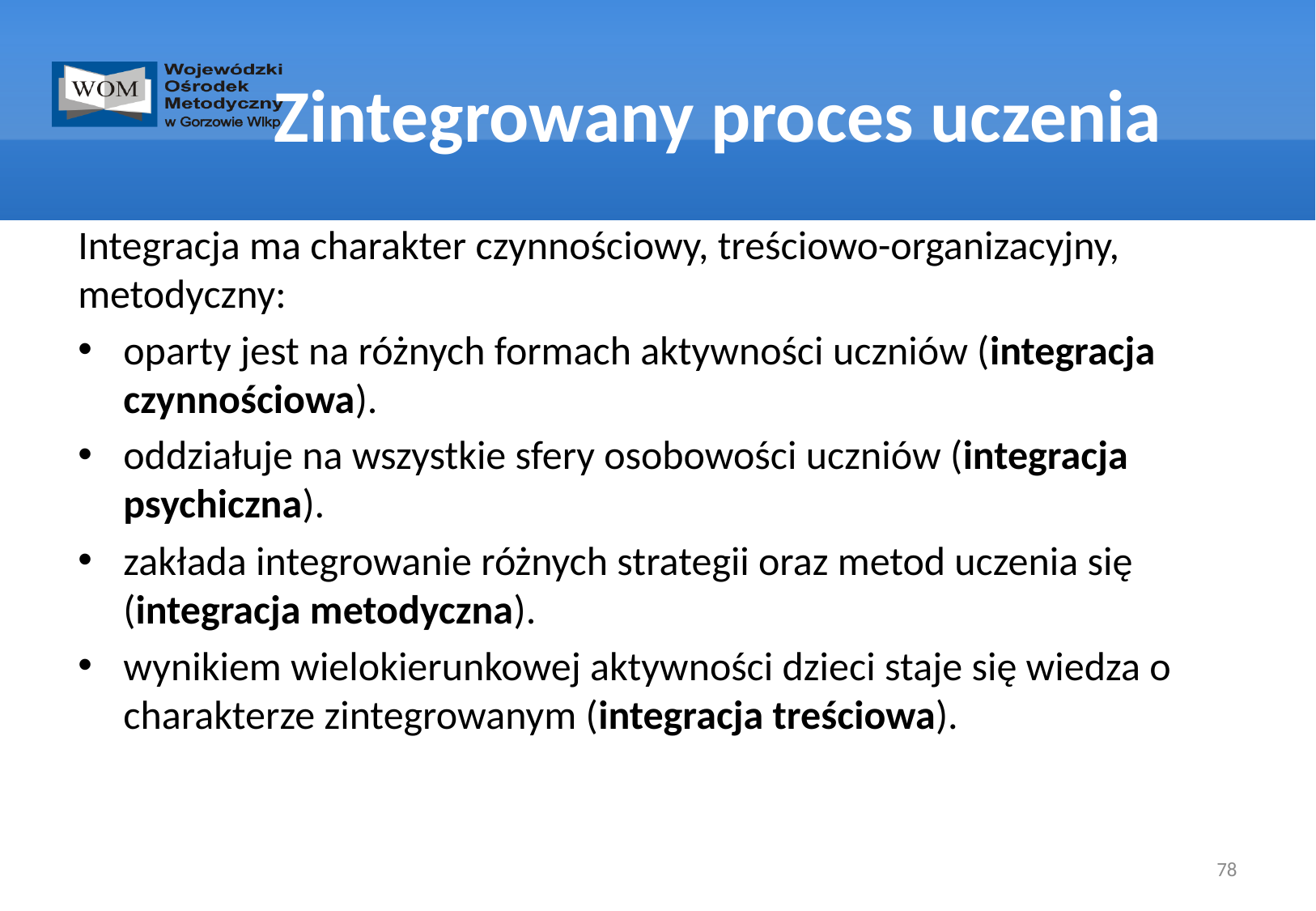

# Zintegrowany proces uczenia
Integracja ma charakter czynnościowy, treściowo-organizacyjny, metodyczny:
oparty jest na różnych formach aktywności uczniów (integracja czynnościowa).
oddziałuje na wszystkie sfery osobowości uczniów (integracja psychiczna).
zakłada integrowanie różnych strategii oraz metod uczenia się (integracja metodyczna).
wynikiem wielokierunkowej aktywności dzieci staje się wiedza o charakterze zintegrowanym (integracja treściowa).

78